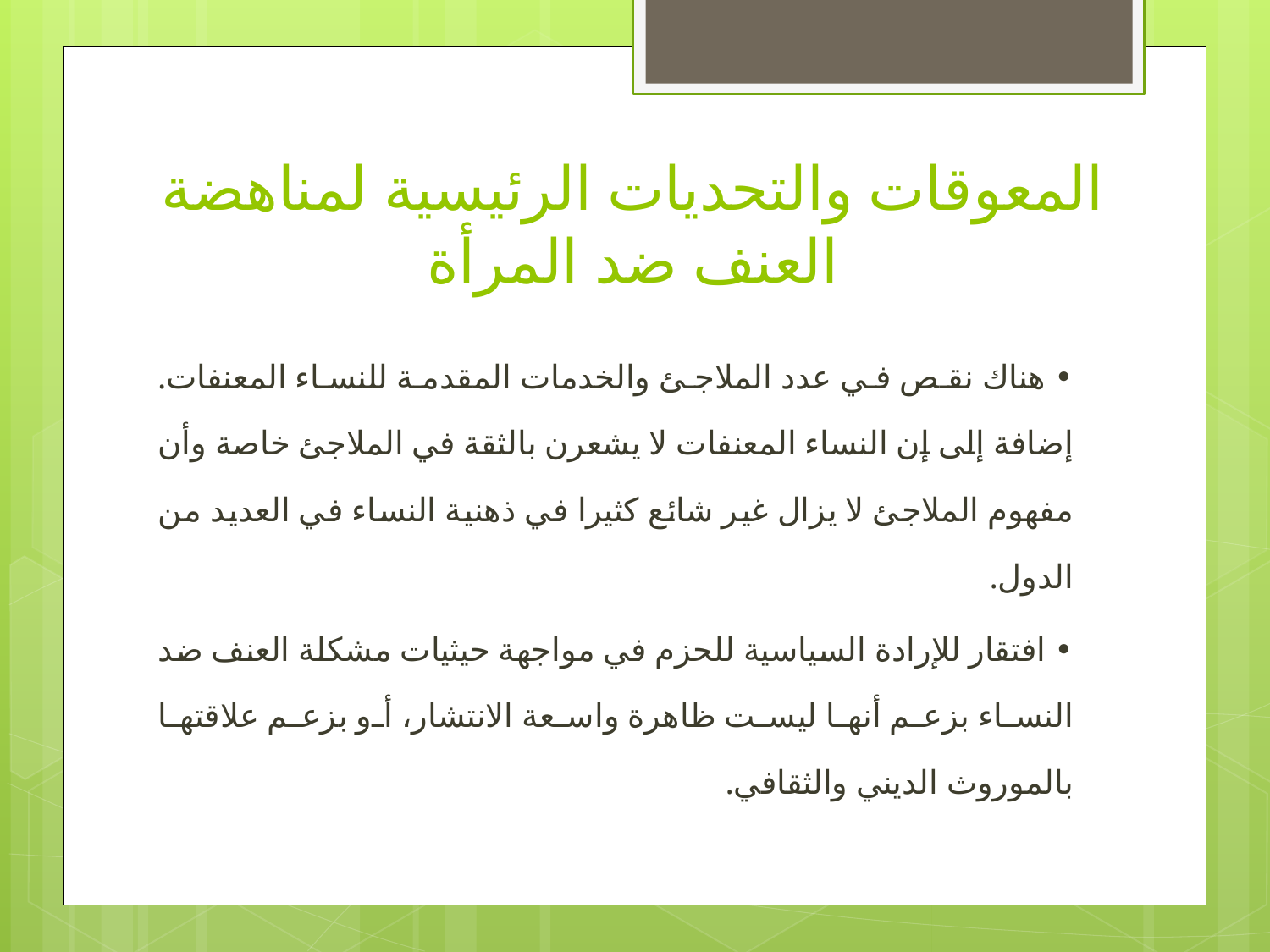

# المعوقات والتحديات الرئيسية لمناهضة العنف ضد المرأة
• هناك نقص في عدد الملاجئ والخدمات المقدمة للنساء المعنفات. إضافة إلى إن النساء المعنفات لا يشعرن بالثقة في الملاجئ خاصة وأن مفهوم الملاجئ لا يزال غير شائع كثيرا في ذهنية النساء في العديد من الدول.
• افتقار للإرادة السياسية للحزم في مواجهة حيثيات مشكلة العنف ضد النساء بزعم أنها ليست ظاهرة واسعة الانتشار، أو بزعم علاقتها بالموروث الديني والثقافي.